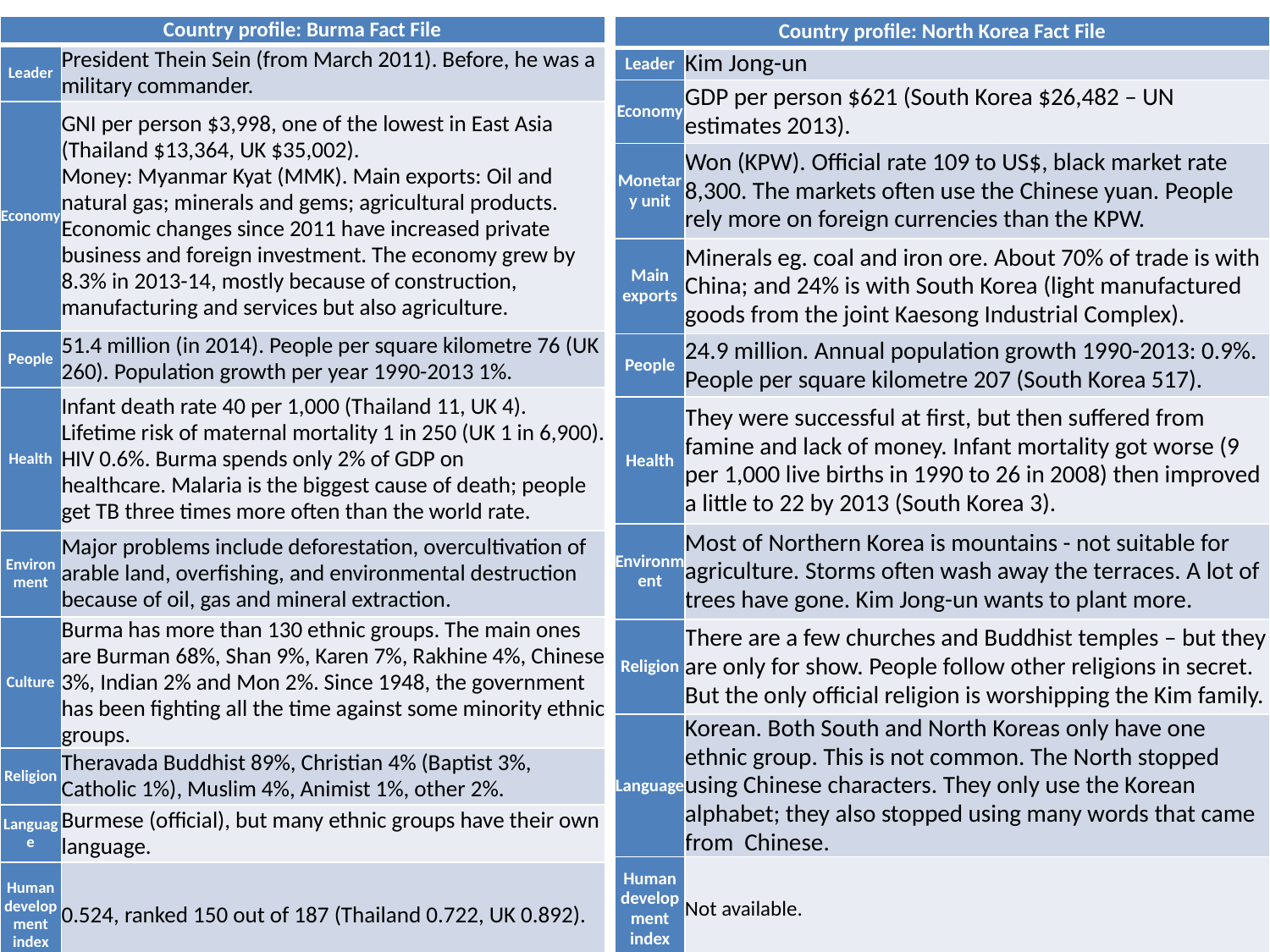

| Country profile: North Korea Fact File |  |
| --- | --- |
| Leader | Kim Jong-un |
| Economy | GDP per person $621 (South Korea $26,482 – UN estimates 2013). |
| Monetary unit | Won (KPW). Official rate 109 to US$, black market rate 8,300. The markets often use the Chinese yuan. People rely more on foreign currencies than the KPW. |
| Main exports | Minerals eg. coal and iron ore. About 70% of trade is with China; and 24% is with South Korea (light manufactured goods from the joint Kaesong Industrial Complex). |
| People | 24.9 million. Annual population growth 1990-2013: 0.9%. People per square kilometre 207 (South Korea 517). |
| Health | They were successful at first, but then suffered from famine and lack of money. Infant mortality got worse (9 per 1,000 live births in 1990 to 26 in 2008) then improved a little to 22 by 2013 (South Korea 3). |
| Environment | Most of Northern Korea is mountains - not suitable for agriculture. Storms often wash away the terraces. A lot of trees have gone. Kim Jong-un wants to plant more. |
| Religion | There are a few churches and Buddhist temples – but they are only for show. People follow other religions in secret. But the only official religion is worshipping the Kim family. |
| Language | Korean. Both South and North Koreas only have one ethnic group. This is not common. The North stopped using Chinese characters. They only use the Korean alphabet; they also stopped using many words that came from Chinese. |
| Human development index | Not available. |
| Country profile: Burma Fact File |  |
| --- | --- |
| Leader | President Thein Sein (from March 2011). Before, he was a military commander. |
| Economy | GNI per person $3,998, one of the lowest in East Asia (Thailand $13,364, UK $35,002). Money: Myanmar Kyat (MMK). Main exports: Oil and natural gas; minerals and gems; agricultural products. Economic changes since 2011 have increased private business and foreign investment. The economy grew by 8.3% in 2013-14, mostly because of construction, manufacturing and services but also agriculture. |
| People | 51.4 million (in 2014). People per square kilometre 76 (UK 260). Population growth per year 1990-2013 1%. |
| Health | Infant death rate 40 per 1,000 (Thailand 11, UK 4). Lifetime risk of maternal mortality 1 in 250 (UK 1 in 6,900). HIV 0.6%. Burma spends only 2% of GDP on healthcare. Malaria is the biggest cause of death; people get TB three times more often than the world rate. |
| Environment | Major problems include deforestation, overcultivation of arable land, overfishing, and environmental destruction because of oil, gas and mineral extraction. |
| Culture | Burma has more than 130 ethnic groups. The main ones are Burman 68%, Shan 9%, Karen 7%, Rakhine 4%, Chinese 3%, Indian 2% and Mon 2%. Since 1948, the government has been fighting all the time against some minority ethnic groups. |
| Religion | Theravada Buddhist 89%, Christian 4% (Baptist 3%, Catholic 1%), Muslim 4%, Animist 1%, other 2%. |
| Language | Burmese (official), but many ethnic groups have their own language. |
| Human development index | 0.524, ranked 150 out of 187 (Thailand 0.722, UK 0.892). |